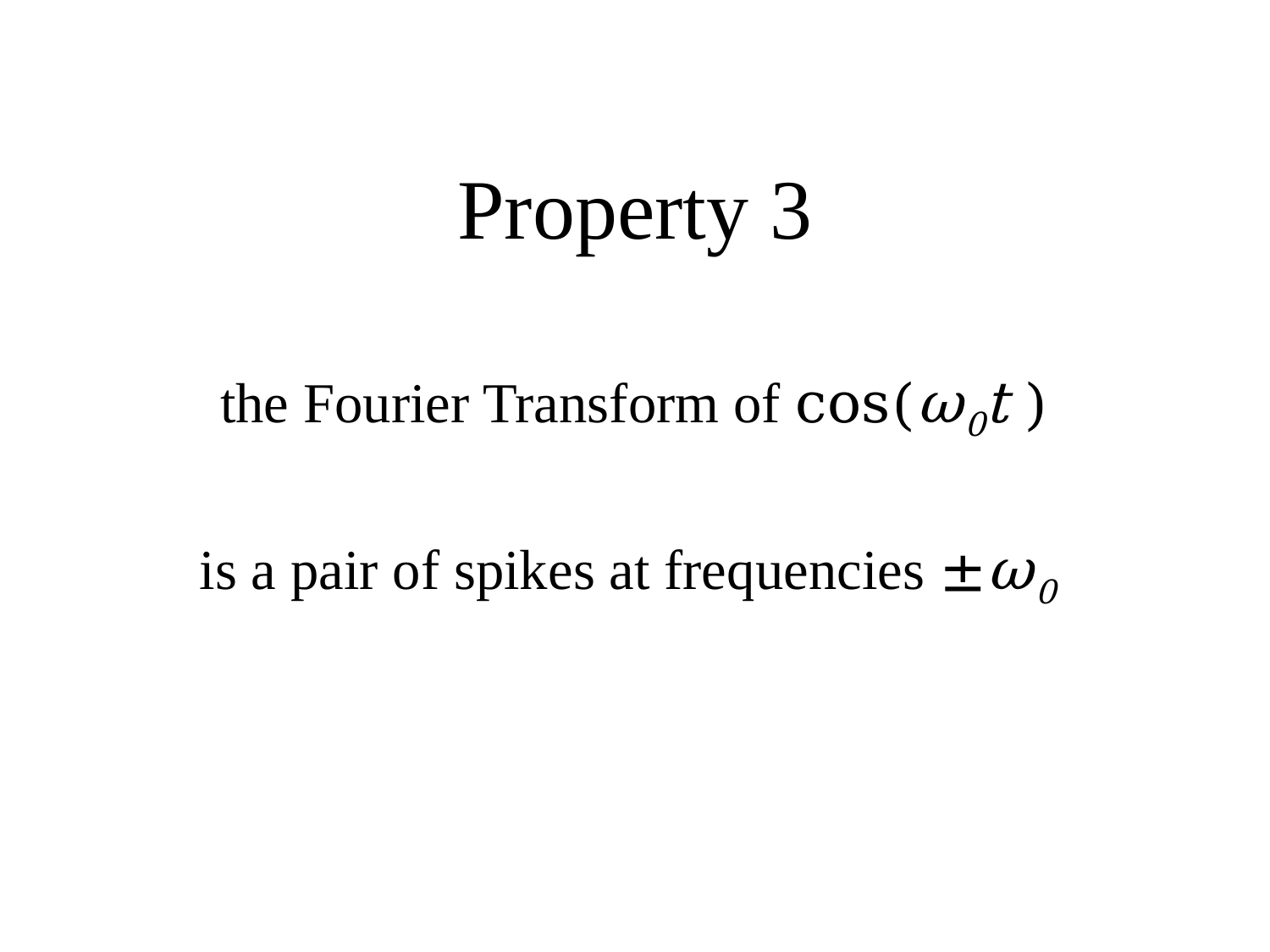

Property 3
the Fourier Transform of cos(ω0t )

is a pair of spikes at frequencies ±ω0